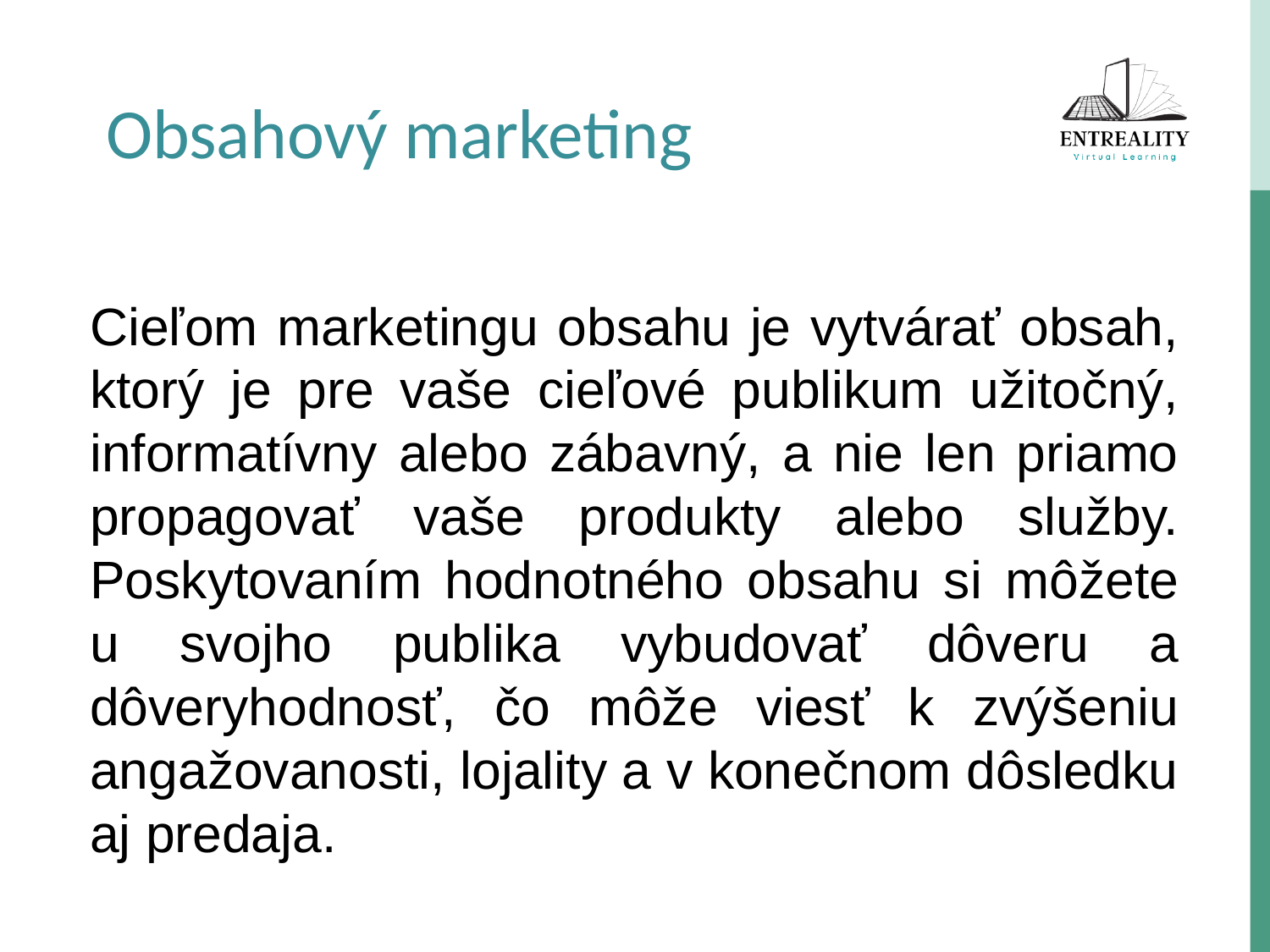

Obsahový marketing

Cieľom marketingu obsahu je vytvárať obsah, ktorý je pre vaše cieľové publikum užitočný, informatívny alebo zábavný, a nie len priamo propagovať vaše produkty alebo služby. Poskytovaním hodnotného obsahu si môžete u svojho publika vybudovať dôveru a dôveryhodnosť, čo môže viesť k zvýšeniu angažovanosti, lojality a v konečnom dôsledku aj predaja.